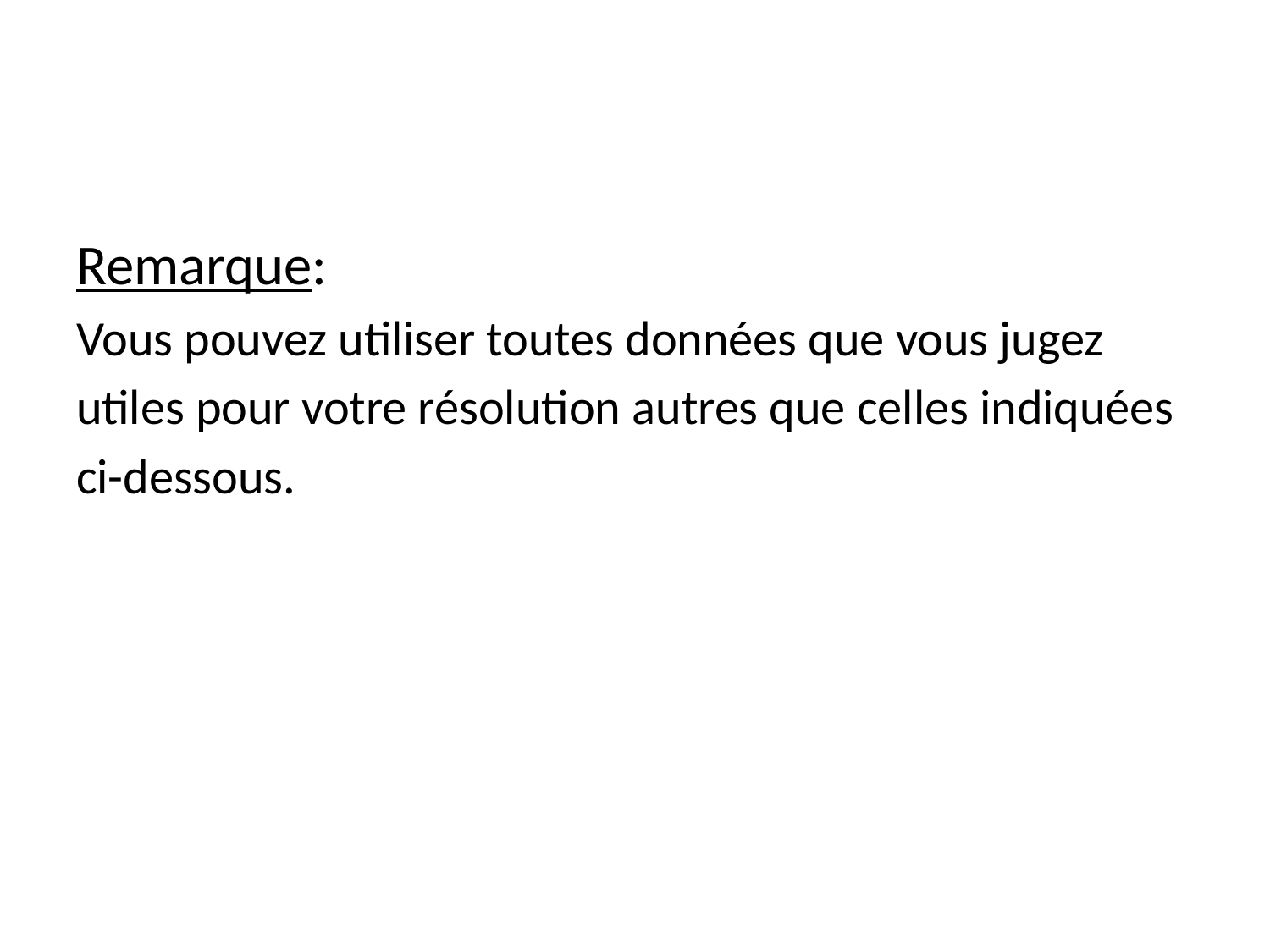

#
Remarque:
Vous pouvez utiliser toutes données que vous jugez
utiles pour votre résolution autres que celles indiquées
ci-dessous.